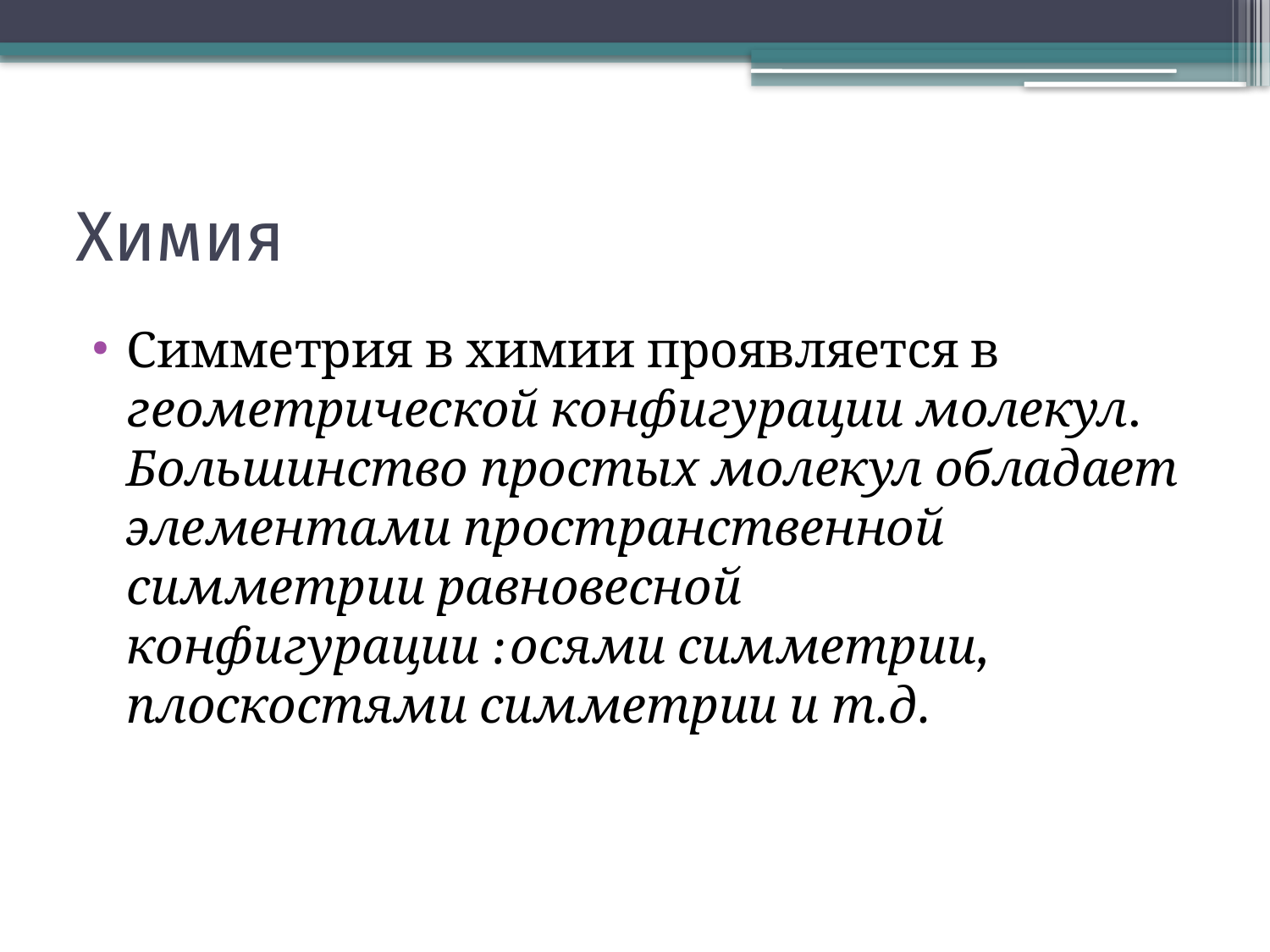

# Химия
Симметрия в химии проявляется в геометрической конфигурации молекул. Большинство простых молекул обладает элементами пространственной симметрии равновесной конфигурации :осями симметрии, плоскостями симметрии и т.д.